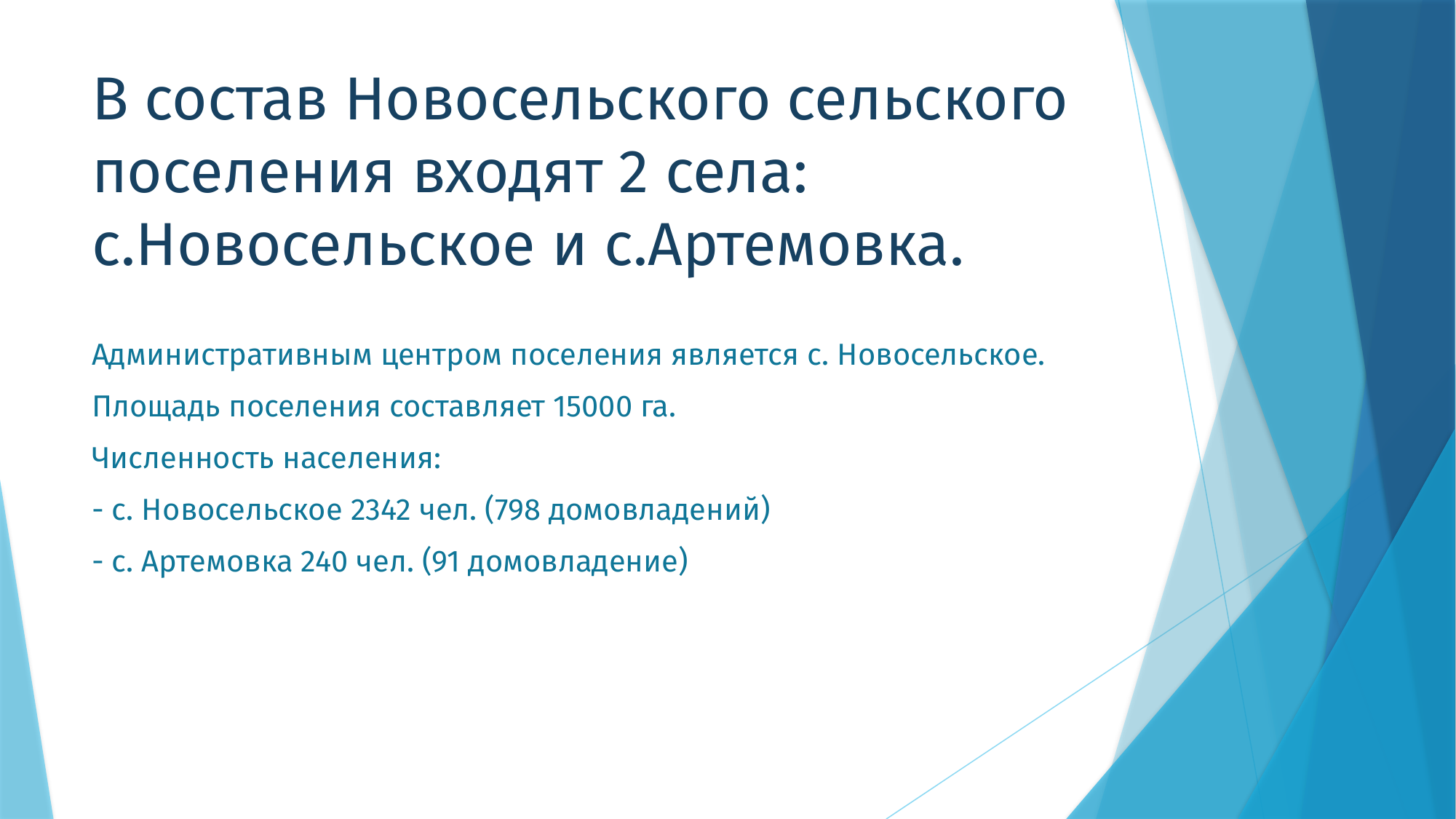

# В состав Новосельского сельского поселения входят 2 села: с.Новосельское и с.Артемовка.
Административным центром поселения является с. Новосельское.
Площадь поселения составляет 15000 га.
Численность населения:
- с. Новосельское 2342 чел. (798 домовладений)
- с. Артемовка 240 чел. (91 домовладение)